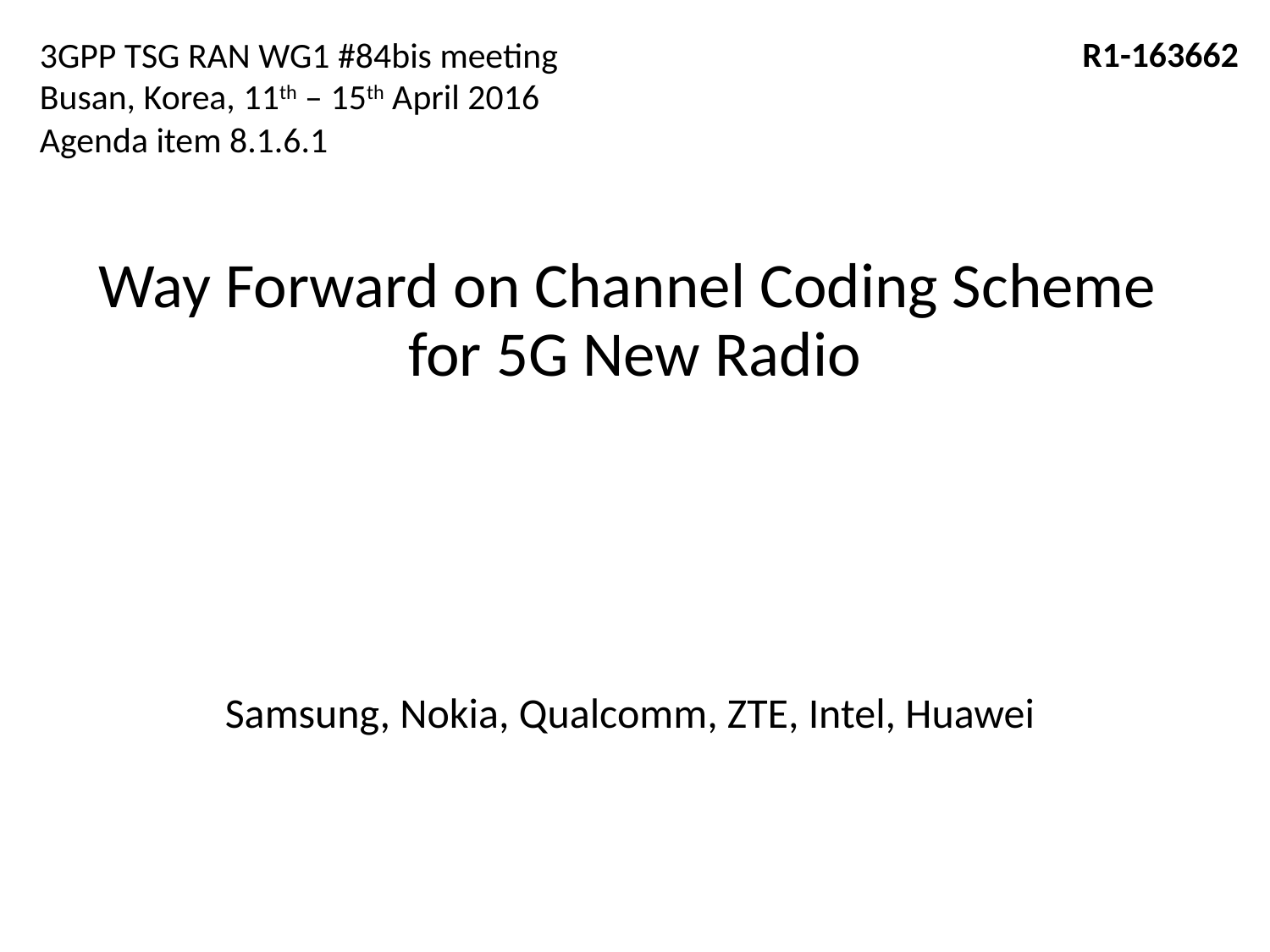

R1-163662
3GPP TSG RAN WG1 #84bis meeting
Busan, Korea, 11th – 15th April 2016
Agenda item 8.1.6.1
# Way Forward on Channel Coding Scheme for 5G New Radio
Samsung, Nokia, Qualcomm, ZTE, Intel, Huawei